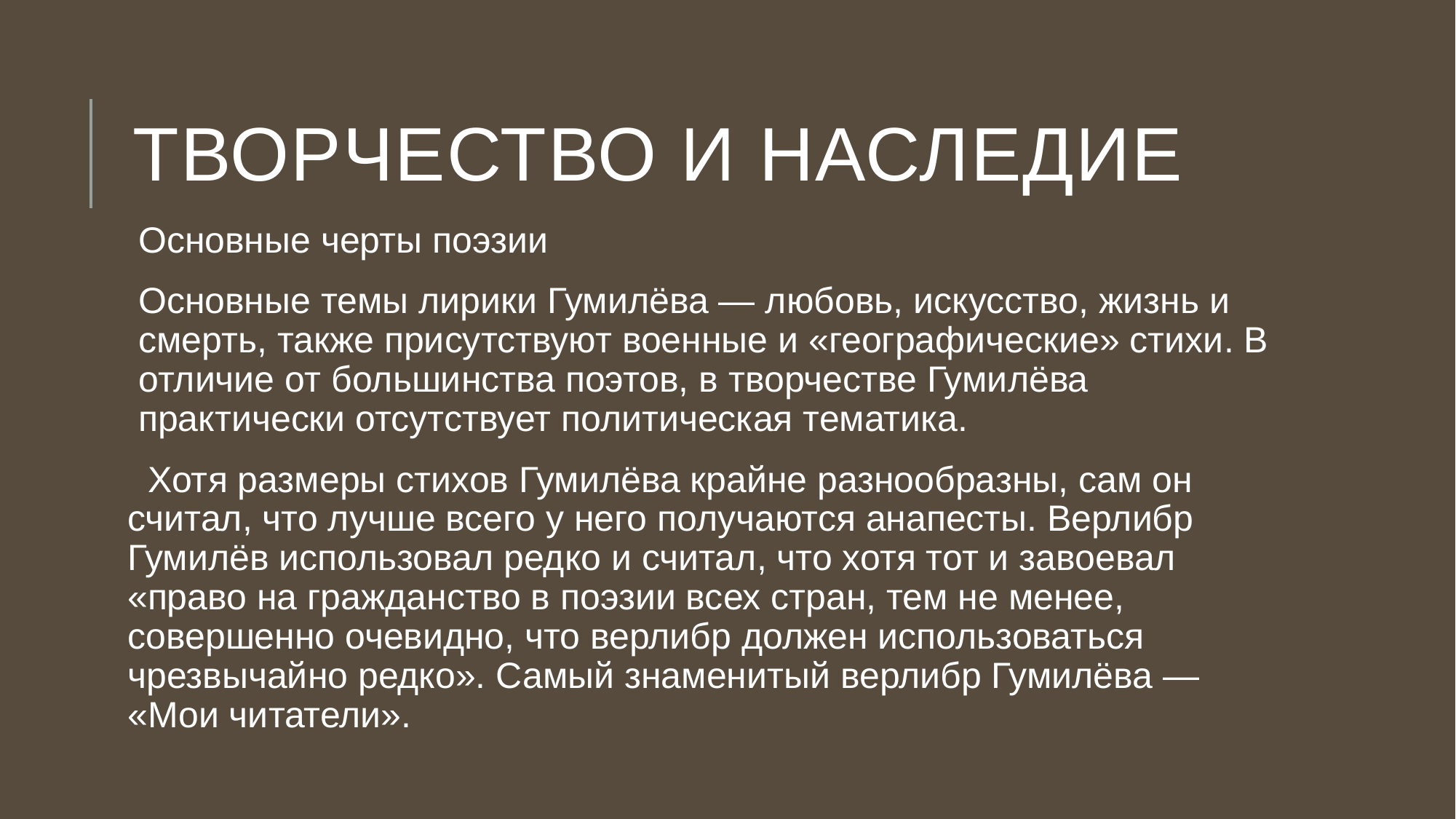

# Творчество и наследие
Основные черты поэзии
Основные темы лирики Гумилёва — любовь, искусство, жизнь и смерть, также присутствуют военные и «географические» стихи. В отличие от большинства поэтов, в творчестве Гумилёва практически отсутствует политическая тематика.
  Хотя размеры стихов Гумилёва крайне разнообразны, сам он считал, что лучше всего у него получаются анапесты. Верлибр Гумилёв использовал редко и считал, что хотя тот и завоевал «право на гражданство в поэзии всех стран, тем не менее, совершенно очевидно, что верлибр должен использоваться чрезвычайно редко». Самый знаменитый верлибр Гумилёва — «Мои читатели».